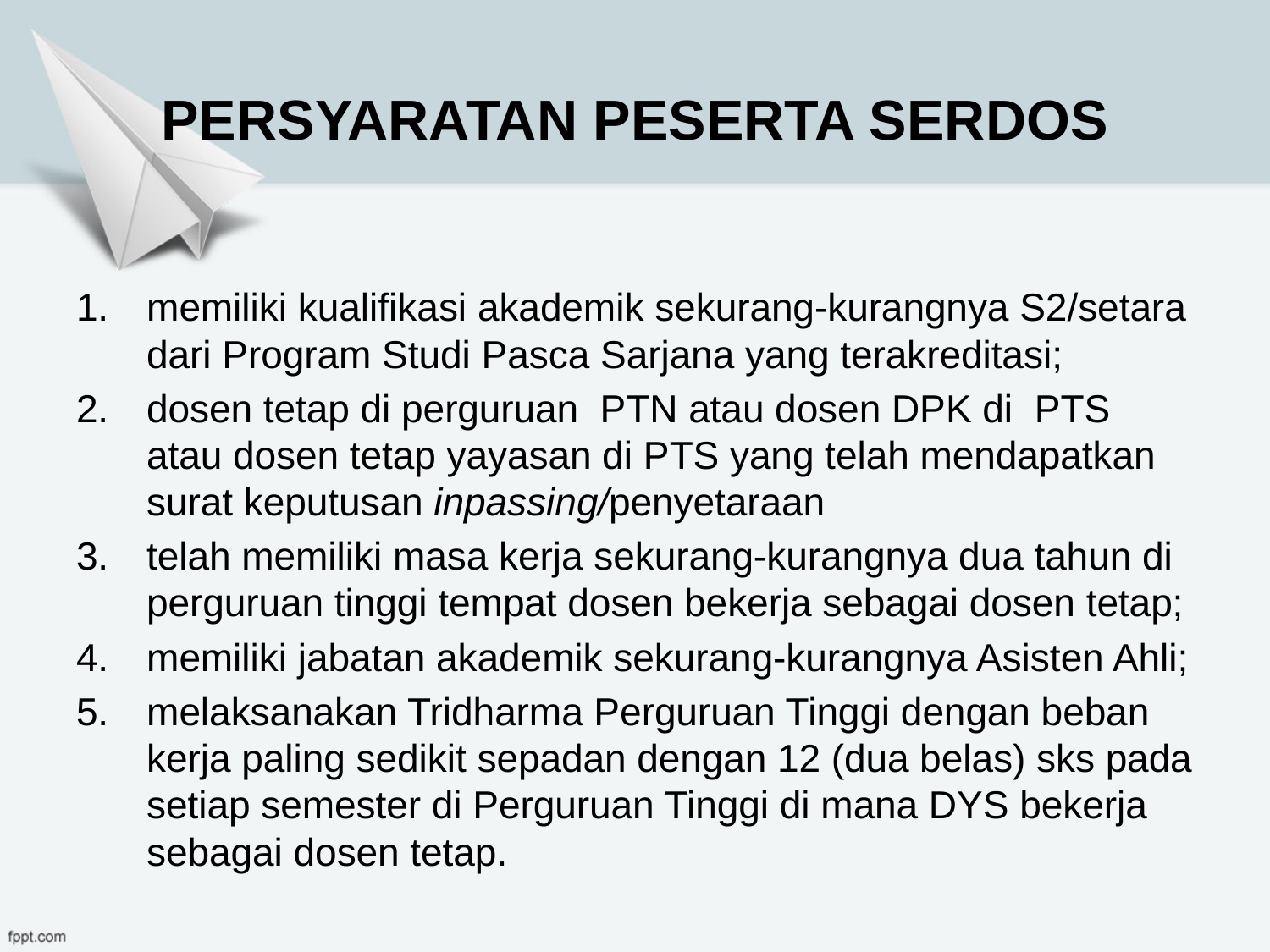

# PERSYARATAN PESERTA SERDOS
memiliki kualifikasi akademik sekurang-kurangnya S2/setara dari Program Studi Pasca Sarjana yang terakreditasi;
dosen tetap di perguruan  PTN atau dosen DPK di  PTS atau dosen tetap yayasan di PTS yang telah mendapatkan surat keputusan inpassing/penyetaraan
telah memiliki masa kerja sekurang-kurangnya dua tahun di perguruan tinggi tempat dosen bekerja sebagai dosen tetap;
memiliki jabatan akademik sekurang-kurangnya Asisten Ahli;
melaksanakan Tridharma Perguruan Tinggi dengan beban kerja paling sedikit sepadan dengan 12 (dua belas) sks pada setiap semester di Perguruan Tinggi di mana DYS bekerja sebagai dosen tetap.